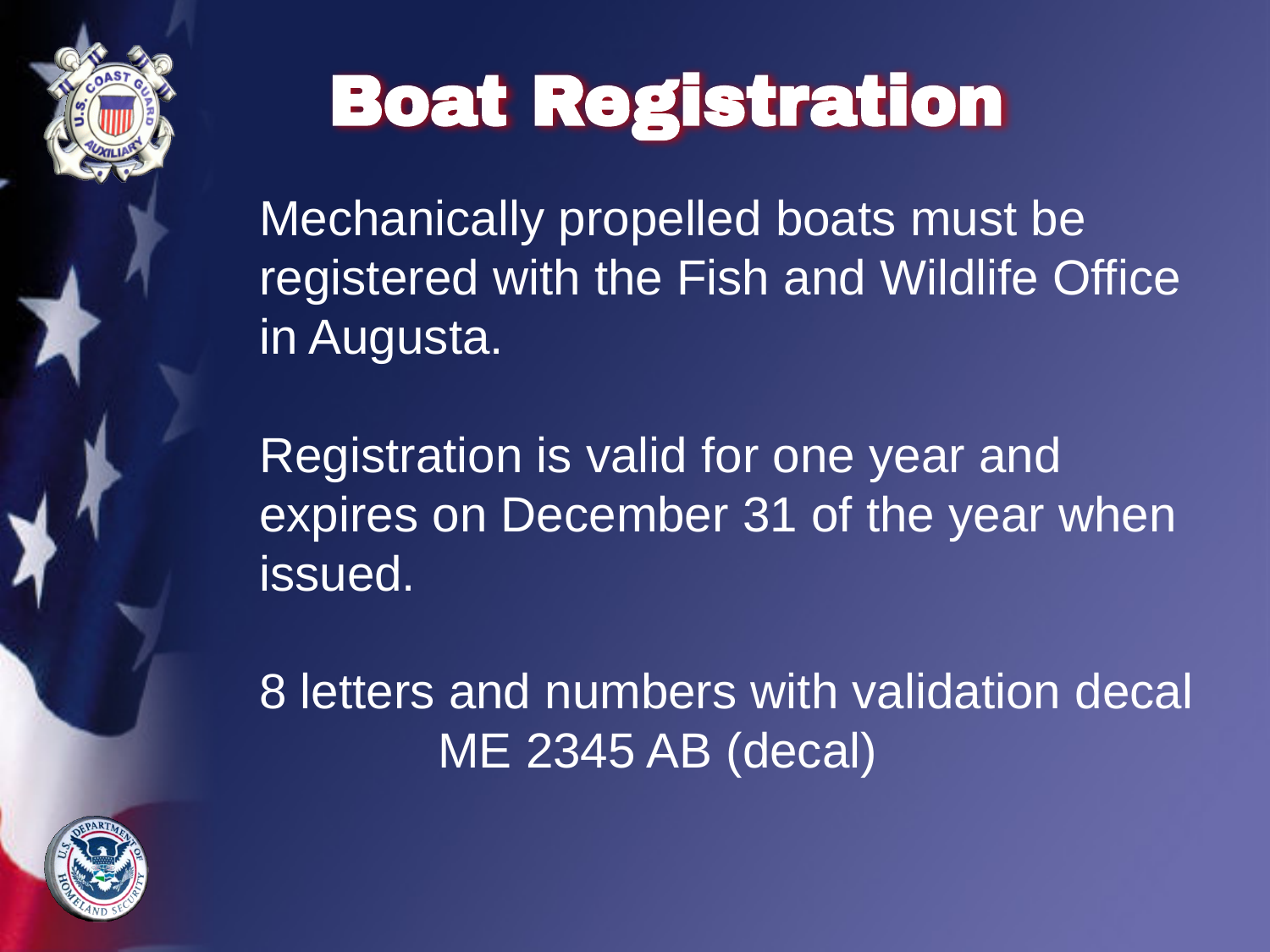

# Boat Registration
Mechanically propelled boats must be registered with the Fish and Wildlife Office in Augusta.

Registration is valid for one year and expires on December 31 of the year when issued.

8 letters and numbers with validation decal
             ME 2345 AB (decal)